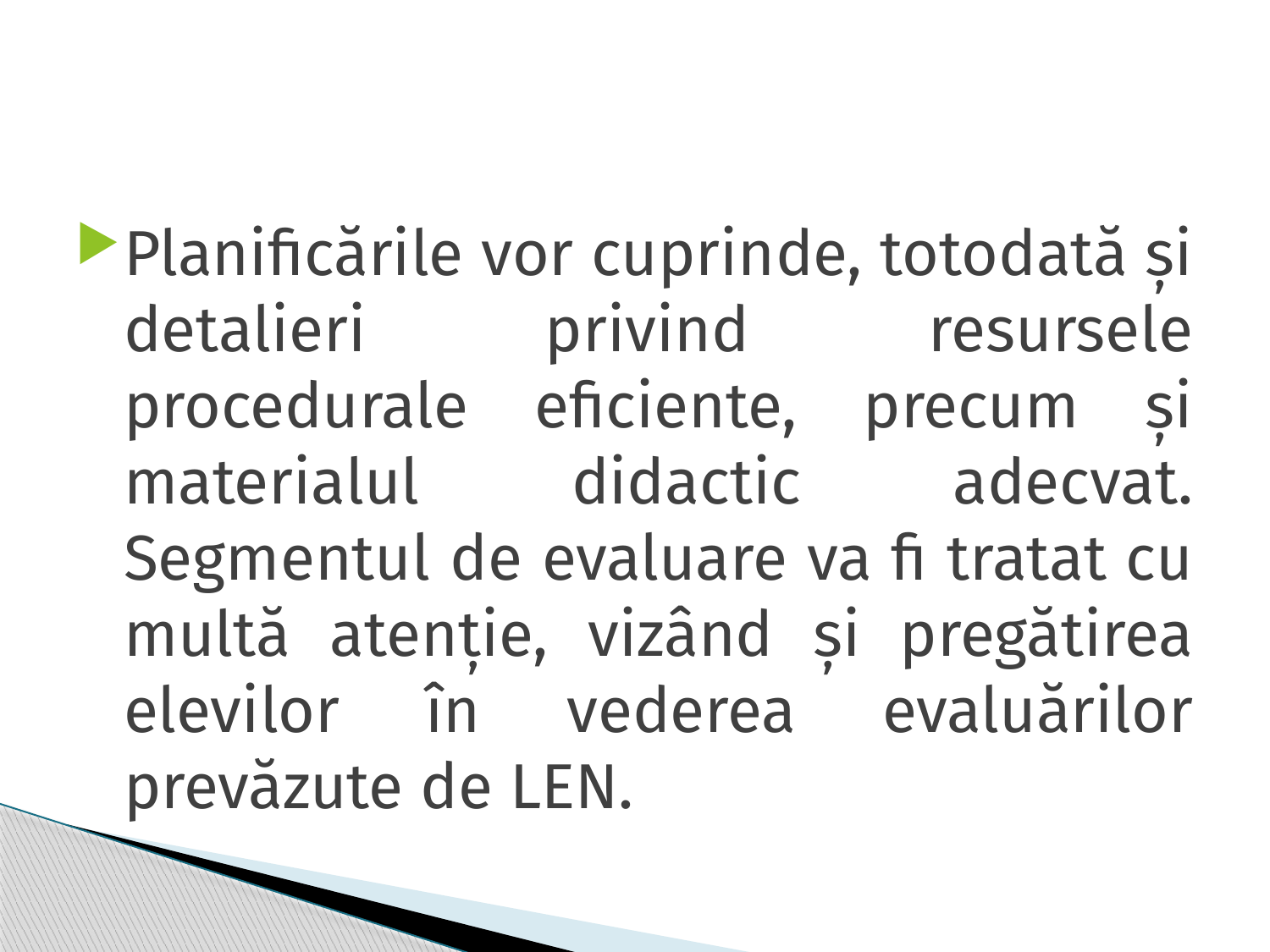

#
Planificările vor cuprinde, totodată și detalieri privind resursele procedurale eficiente, precum și materialul didactic adecvat. Segmentul de evaluare va fi tratat cu multă atenție, vizând și pregătirea elevilor în vederea evaluărilor prevăzute de LEN.